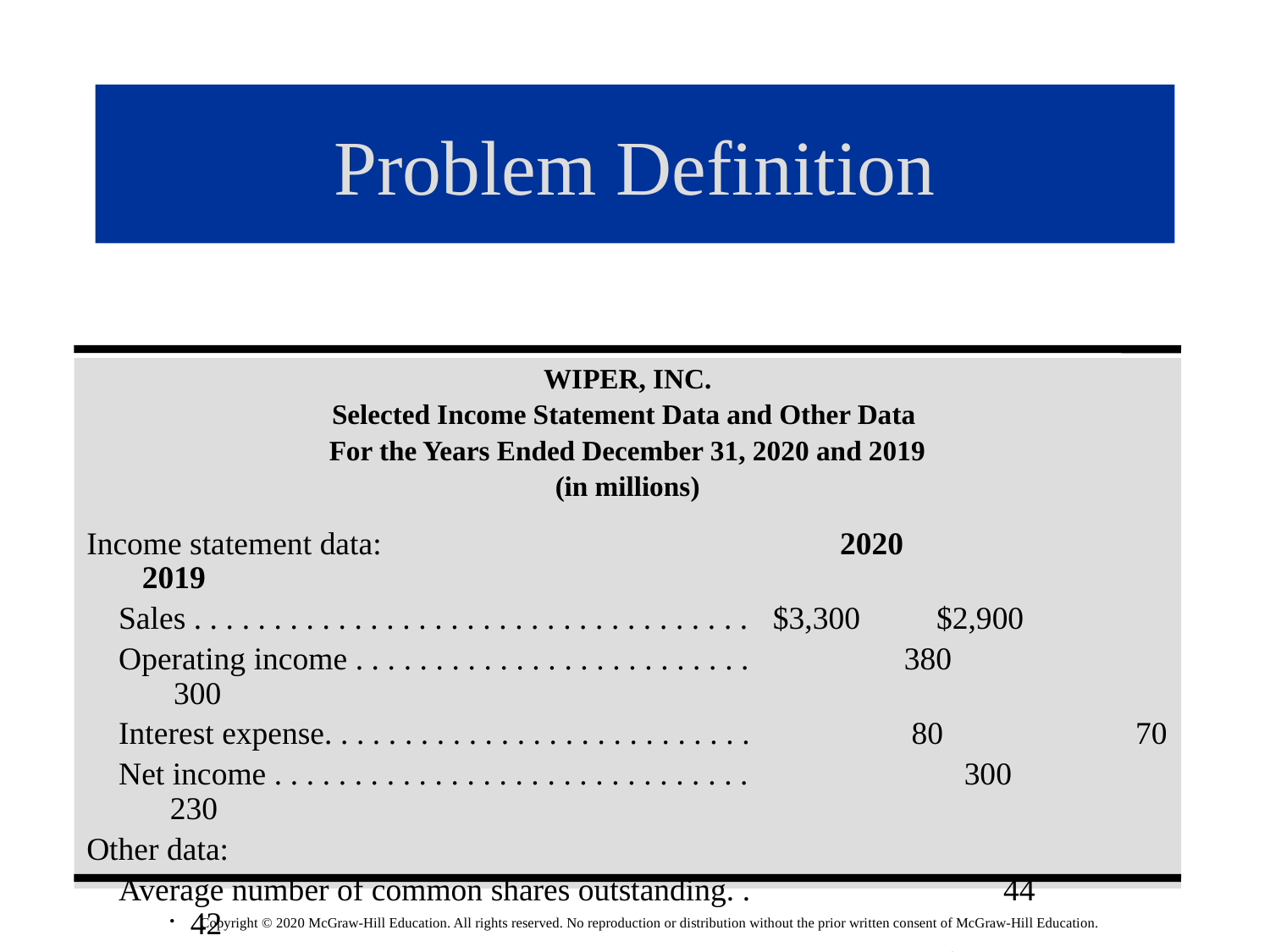

# Problem Definition

WIPER, INC.
Selected Income Statement Data and Other Data
For the Years Ended December 31, 2020 and 2019
(in millions)

Income statement data:                                                         2020	                    2019
    Sales . . . . . . . . . . . . . . . . . . . . . . . . . . . . . . . . . . . 	 $3,300 	     $2,900
    Operating income . . . . . . . . . . . . . . . . . . . . . . . . .             	 380            	         300
    Interest expense. . . . . . . . . . . . . . . . . . . . . . . . . . .               	   80                         70
    Net income . . . . . . . . . . . . . . . . . . . . . . . . . . . . . .      	         300      	        230
Other data:
    Average number of common shares outstanding. .   	               44                        42
    Total dividends paid  . . . . . . . . . . . . . . . . . . . . . . .     	      $    50    	       $    30